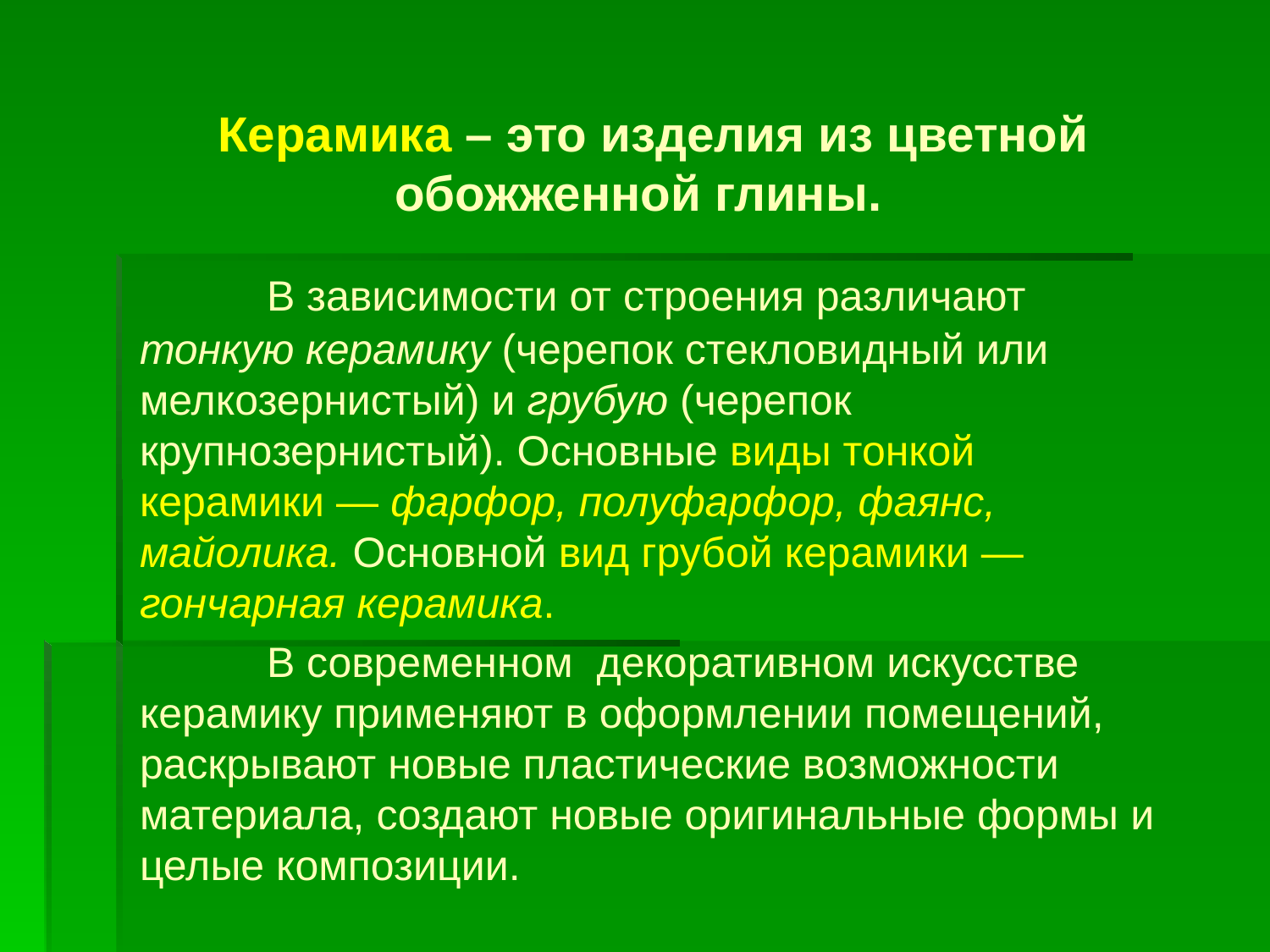

# Керамика – это изделия из цветной обожженной глины.
		В зависимости от строения различают тонкую керамику (черепок стекловидный или мелкозернистый) и грубую (черепок крупнозернистый). Основные виды тонкой керамики — фарфор, полуфарфор, фаянс, майолика. Основной вид грубой керамики — гончарная керамика.
		В современном  декоративном искусстве керамику применяют в оформлении помещений, раскрывают новые пластические возможности материала, создают новые оригинальные формы и целые композиции.